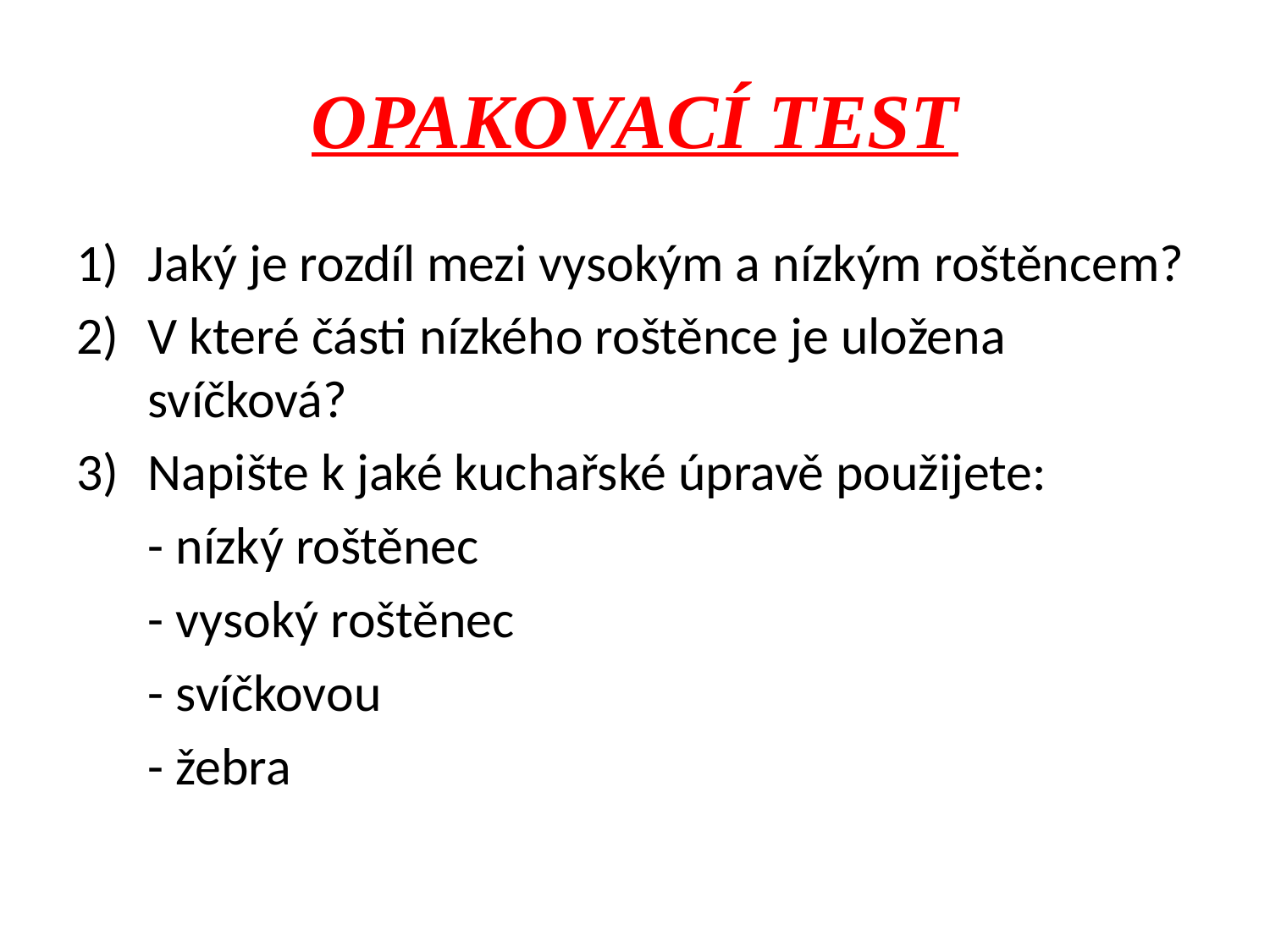

# OPAKOVACÍ TEST
Jaký je rozdíl mezi vysokým a nízkým roštěncem?
V které části nízkého roštěnce je uložena svíčková?
Napište k jaké kuchařské úpravě použijete:
	- nízký roštěnec
	- vysoký roštěnec
	- svíčkovou
	- žebra